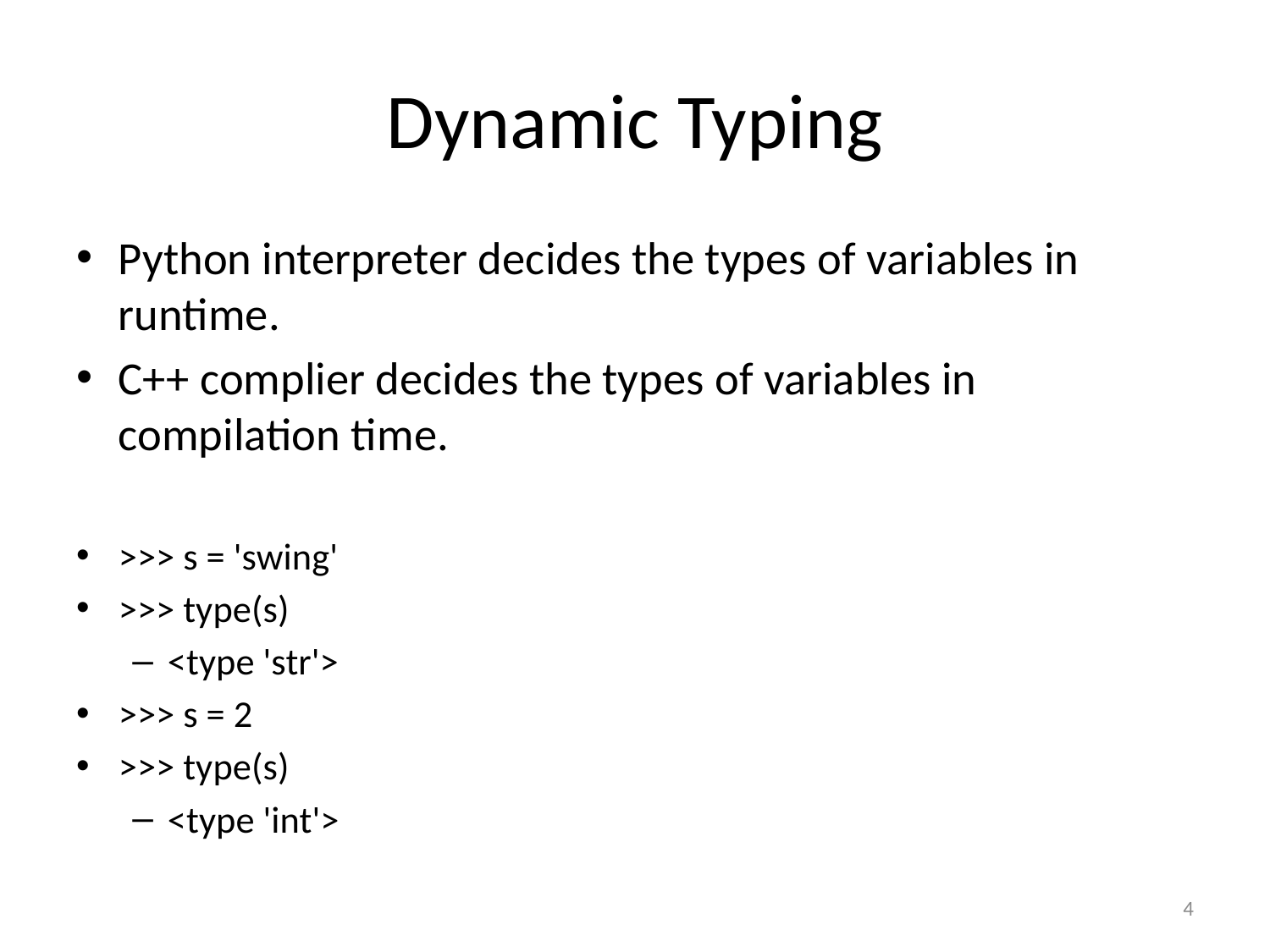

# Dynamic Typing
Python interpreter decides the types of variables in runtime.
C++ complier decides the types of variables in compilation time.

>>> s = 'swing'
>>> type(s)
<type 'str'>
>>> s = 2
>>> type(s)
<type 'int'>
4